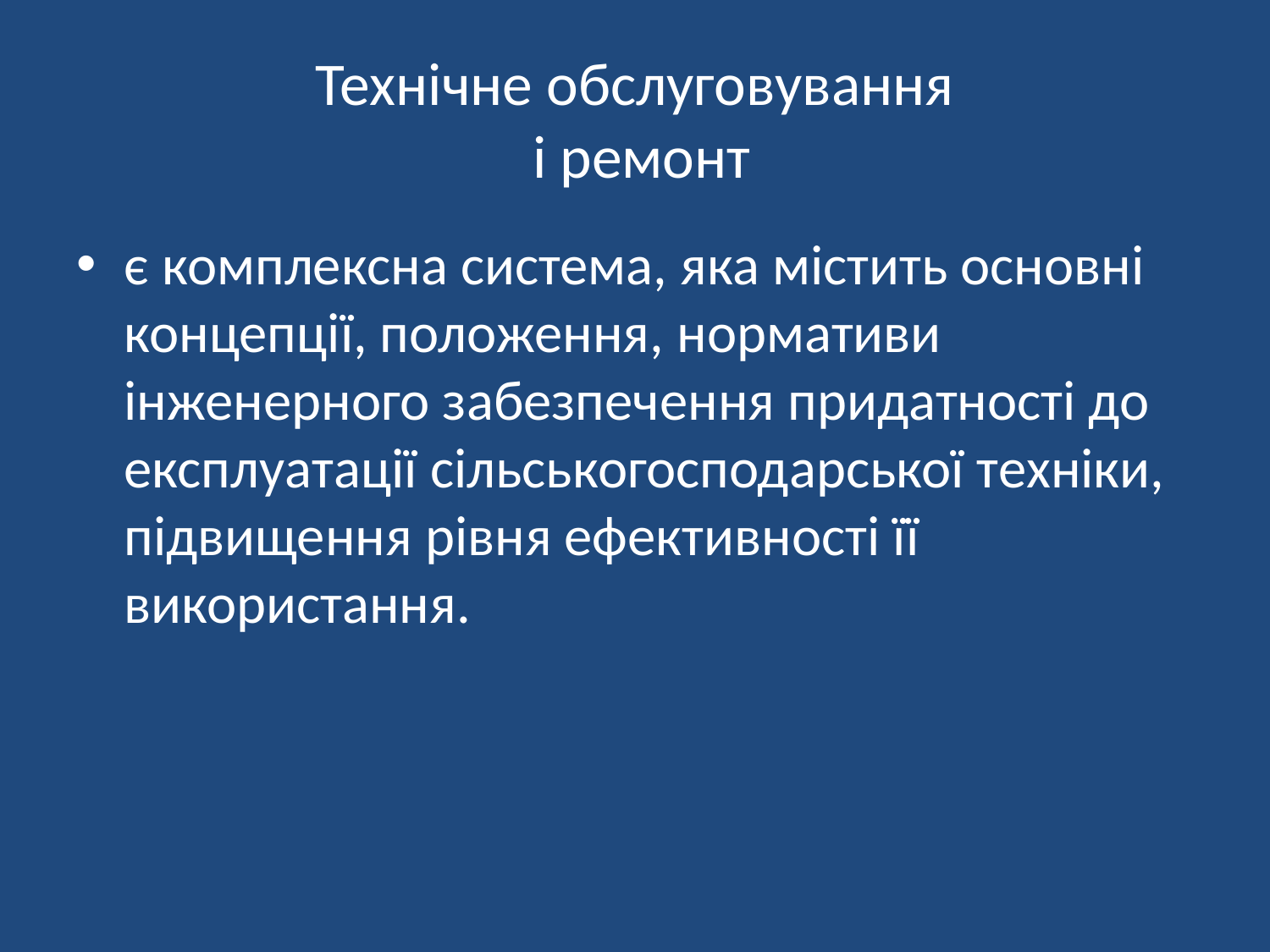

# Технічне обслуговування і ремонт
є комплексна система, яка містить основні концепції, положення, нормативи інженерного забезпечення придатності до експлуатації сільськогосподарської техніки, підвищення рівня ефективності її використання.